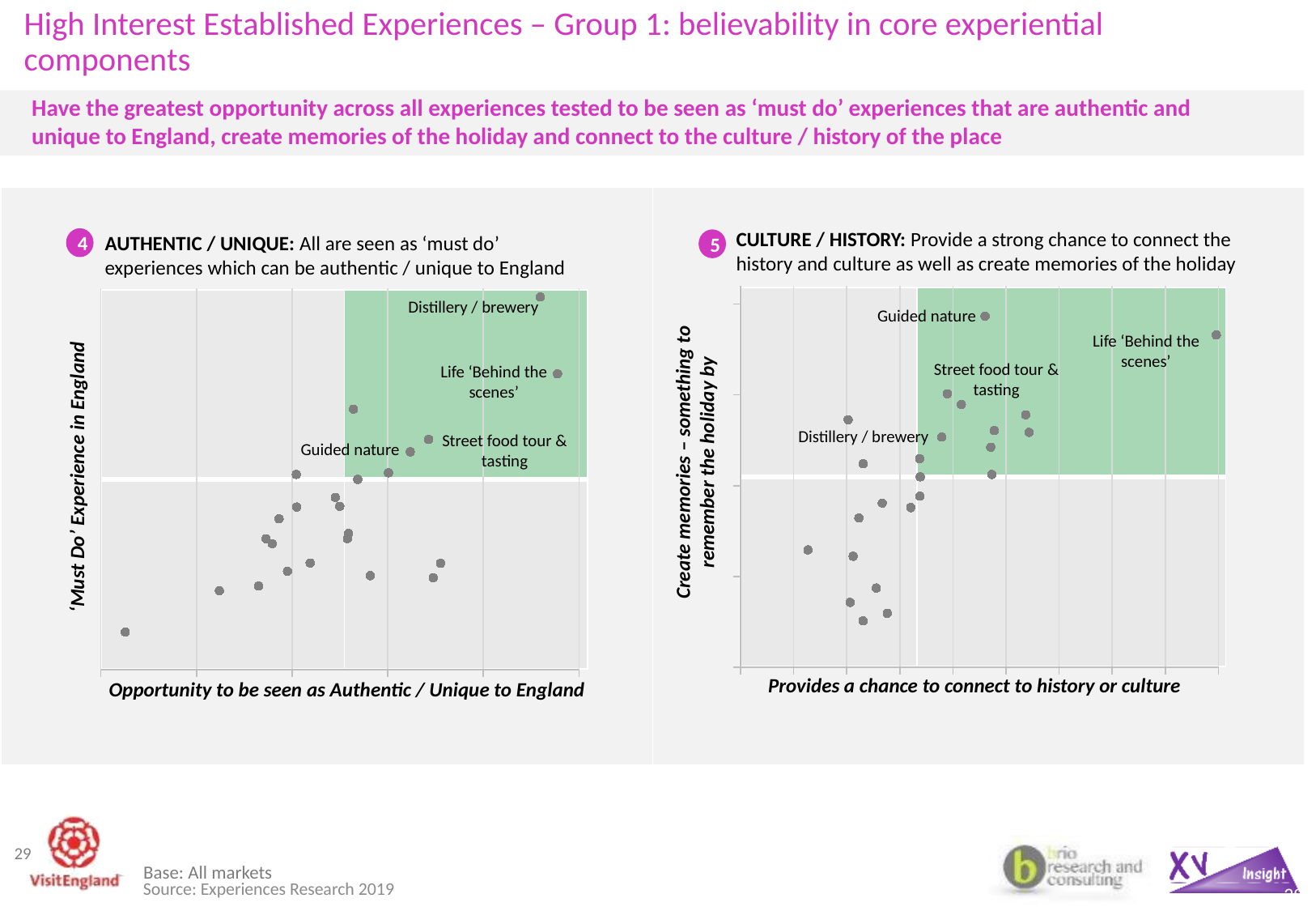

# High Interest Established Experiences – Group 1: believability in core experiential components
Have the greatest opportunity across all experiences tested to be seen as ‘must do’ experiences that are authentic and unique to England, create memories of the holiday and connect to the culture / history of the place

|  |  |
| --- | --- |
CULTURE / HISTORY: Provide a strong chance to connect the history and culture as well as create memories of the holiday
AUTHENTIC / UNIQUE: All are seen as ‘must do’ experiences which can be authentic / unique to England
4
5

### Chart

| Category | Create memories |
|---|---|

### Chart

| Category | Must do experience in England |
|---|---|
|  |  |
| --- | --- |
|  |  |
|  |  |
| --- | --- |
|  |  |
Distillery / brewery
Guided nature
Life ‘Behind the scenes’
Street food tour & tasting
Life ‘Behind the scenes’
Distillery / brewery
Street food tour & tasting
Create memories – something to remember the holiday by
Guided nature
‘Must Do’ Experience in England
Provides a chance to connect to history or culture
Opportunity to be seen as Authentic / Unique to England
29
Base: All markets
29